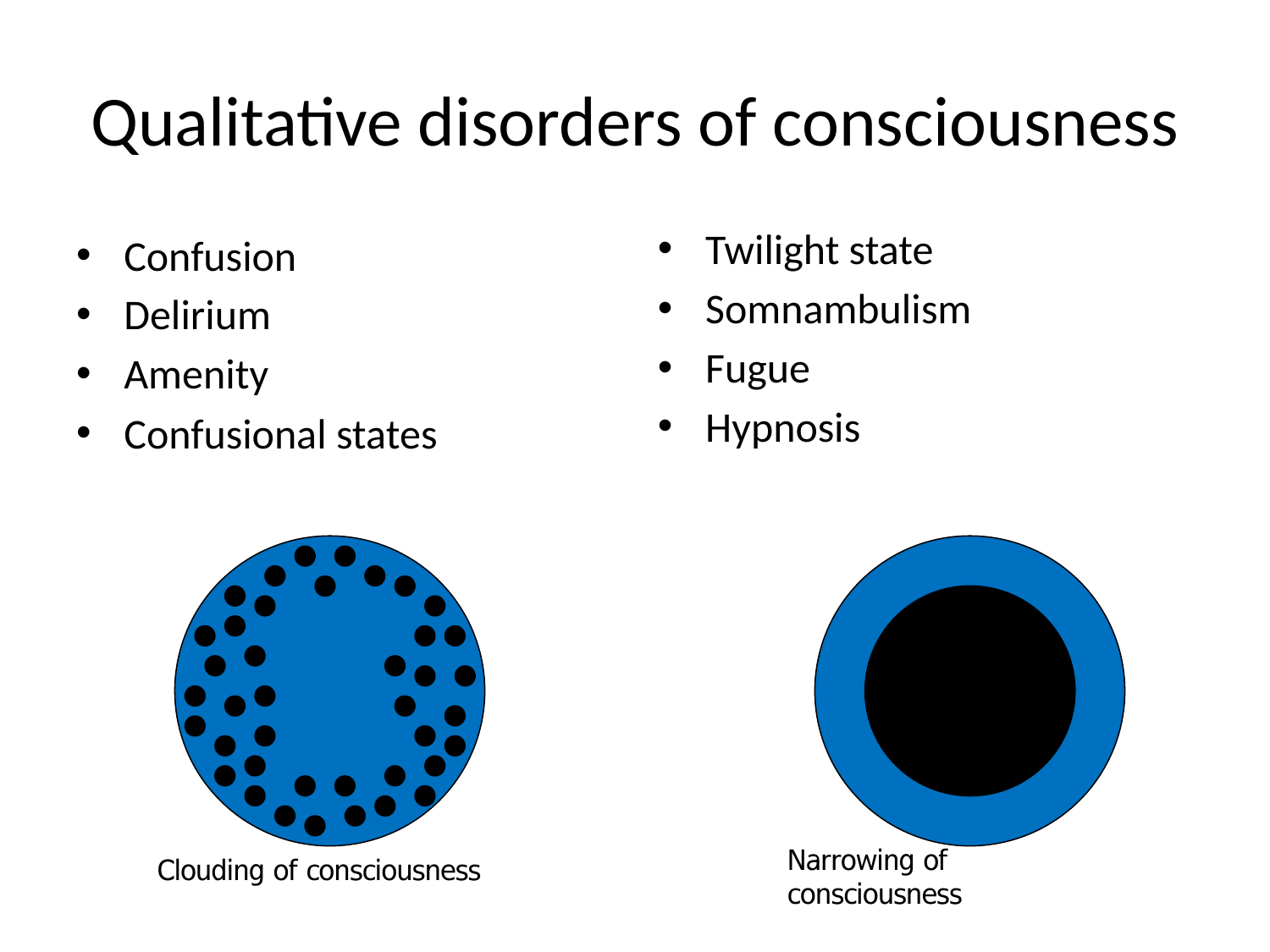

# Qualitative disorders of consciousness
Twilight state
Somnambulism
Fugue
Hypnosis

Confusion
Delirium
Amenity
Confusional states

.
Fugue
.

Narrowing of consciousness
Clouding of consciousness